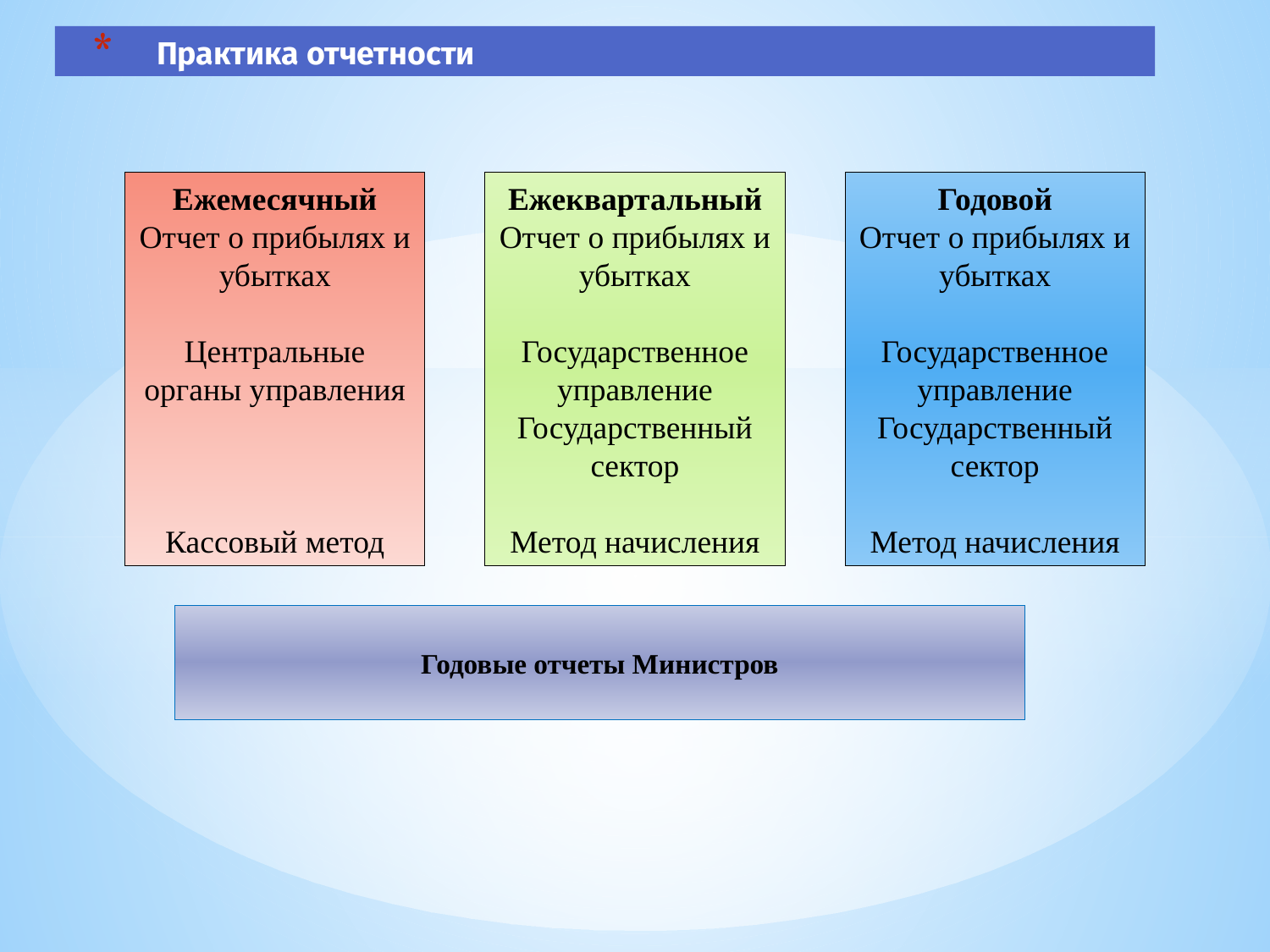

# Практика отчетности
Годовой
Отчет о прибылях и убытках

Государственное управление Государственный сектор

Метод начисления
Ежемесячный
Отчет о прибылях и убытках

Центральные органы управления

Кассовый метод
Ежеквартальный
Отчет о прибылях и убытках

Государственное управление Государственный сектор

Метод начисления

Годовые отчеты Министров